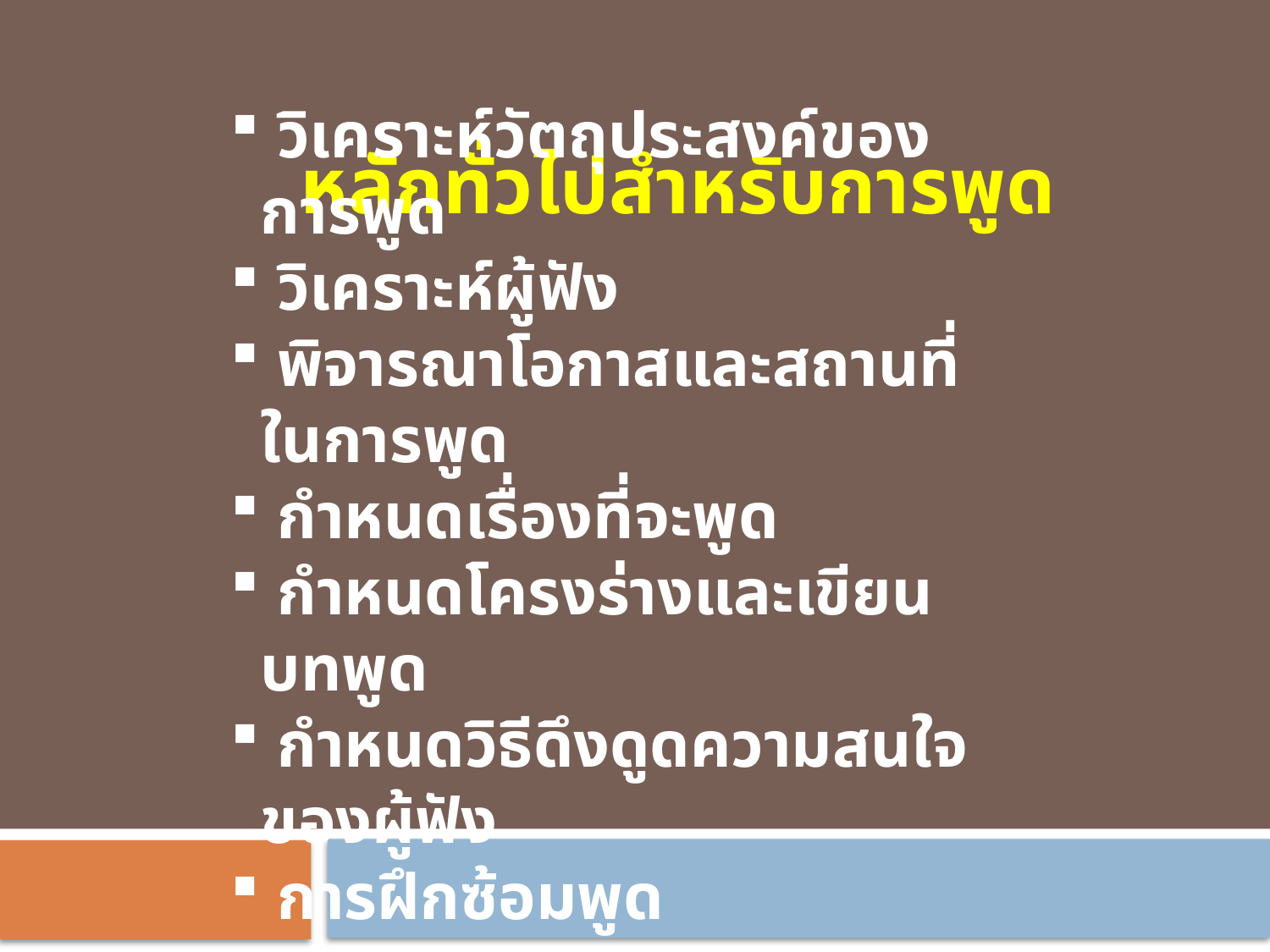

หลักทั่วไปสำหรับการพูด
 วิเคราะห์วัตถุประสงค์ของการพูด
 วิเคราะห์ผู้ฟัง
 พิจารณาโอกาสและสถานที่ในการพูด
 กำหนดเรื่องที่จะพูด
 กำหนดโครงร่างและเขียนบทพูด
 กำหนดวิธีดึงดูดความสนใจของผู้ฟัง
 การฝึกซ้อมพูด